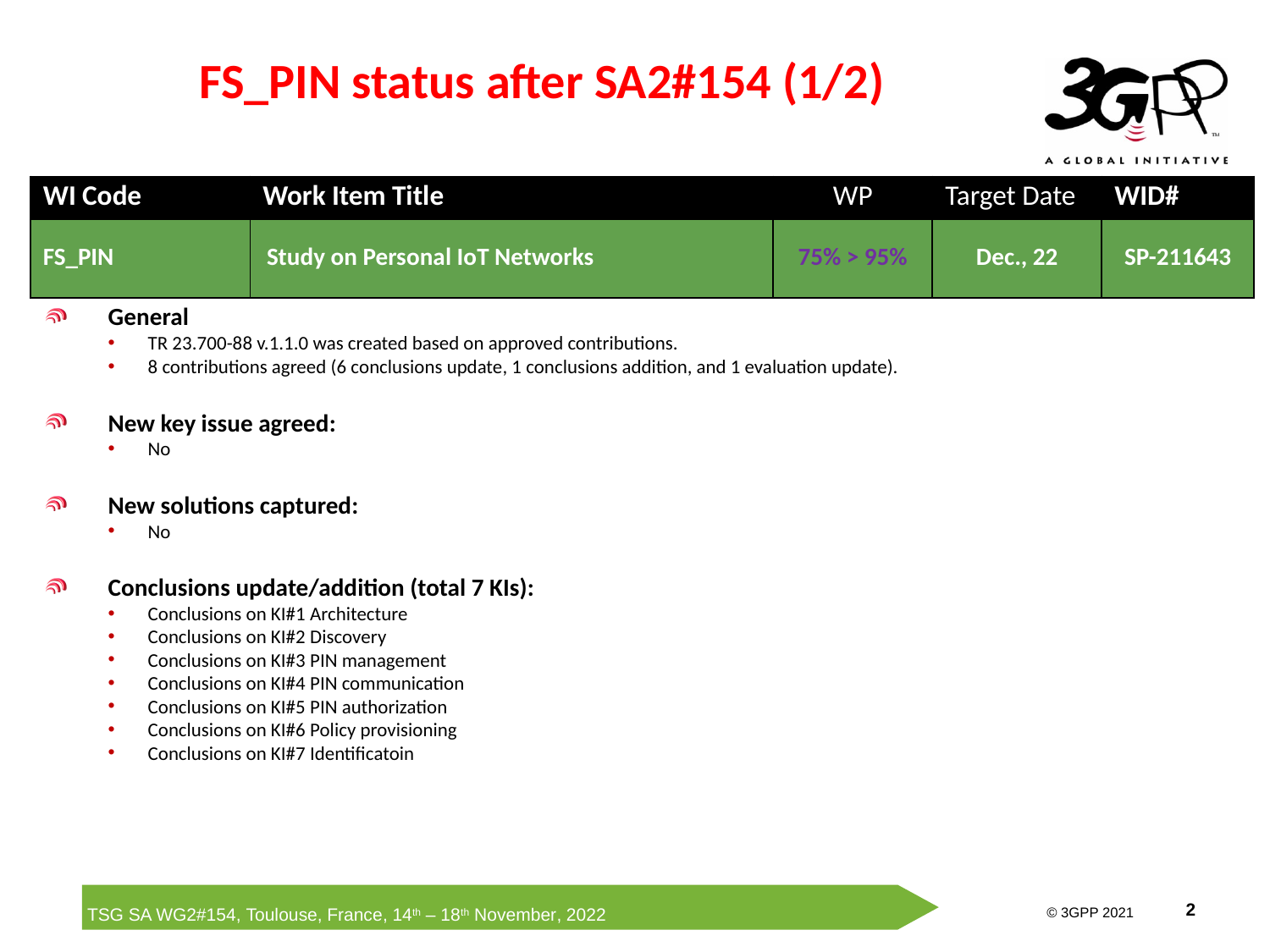

# FS_PIN status after SA2#154 (1/2)
| WI Code | Work Item Title | WP | Target Date | WID# |
| --- | --- | --- | --- | --- |
| FS\_PIN | Study on Personal IoT Networks | 75% > 95% | Dec., 22 | SP-211643 |
General
TR 23.700-88 v.1.1.0 was created based on approved contributions.
8 contributions agreed (6 conclusions update, 1 conclusions addition, and 1 evaluation update).

New key issue agreed:
No

New solutions captured:
No

Conclusions update/addition (total 7 KIs):
Conclusions on KI#1 Architecture
Conclusions on KI#2 Discovery
Conclusions on KI#3 PIN management
Conclusions on KI#4 PIN communication
Conclusions on KI#5 PIN authorization
Conclusions on KI#6 Policy provisioning
Conclusions on KI#7 Identificatoin